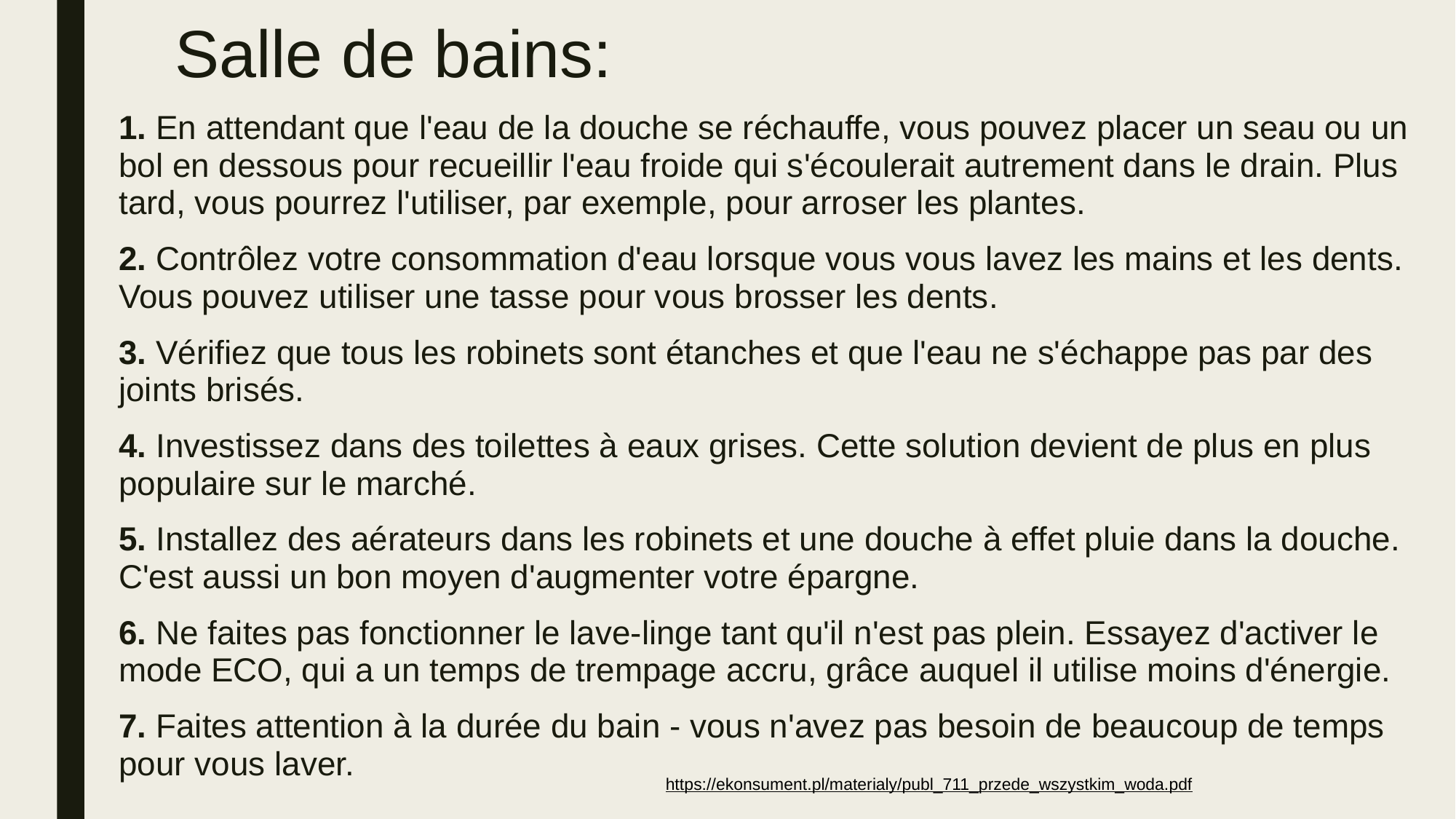

# Salle de bains:
1. En attendant que l'eau de la douche se réchauffe, vous pouvez placer un seau ou un bol en dessous pour recueillir l'eau froide qui s'écoulerait autrement dans le drain. Plus tard, vous pourrez l'utiliser, par exemple, pour arroser les plantes.
2. Contrôlez votre consommation d'eau lorsque vous vous lavez les mains et les dents. Vous pouvez utiliser une tasse pour vous brosser les dents.
3. Vérifiez que tous les robinets sont étanches et que l'eau ne s'échappe pas par des joints brisés.
4. Investissez dans des toilettes à eaux grises. Cette solution devient de plus en plus populaire sur le marché.
5. Installez des aérateurs dans les robinets et une douche à effet pluie dans la douche. C'est aussi un bon moyen d'augmenter votre épargne.
6. Ne faites pas fonctionner le lave-linge tant qu'il n'est pas plein. Essayez d'activer le mode ECO, qui a un temps de trempage accru, grâce auquel il utilise moins d'énergie.
7. Faites attention à la durée du bain - vous n'avez pas besoin de beaucoup de temps pour vous laver.
https://ekonsument.pl/materialy/publ_711_przede_wszystkim_woda.pdf